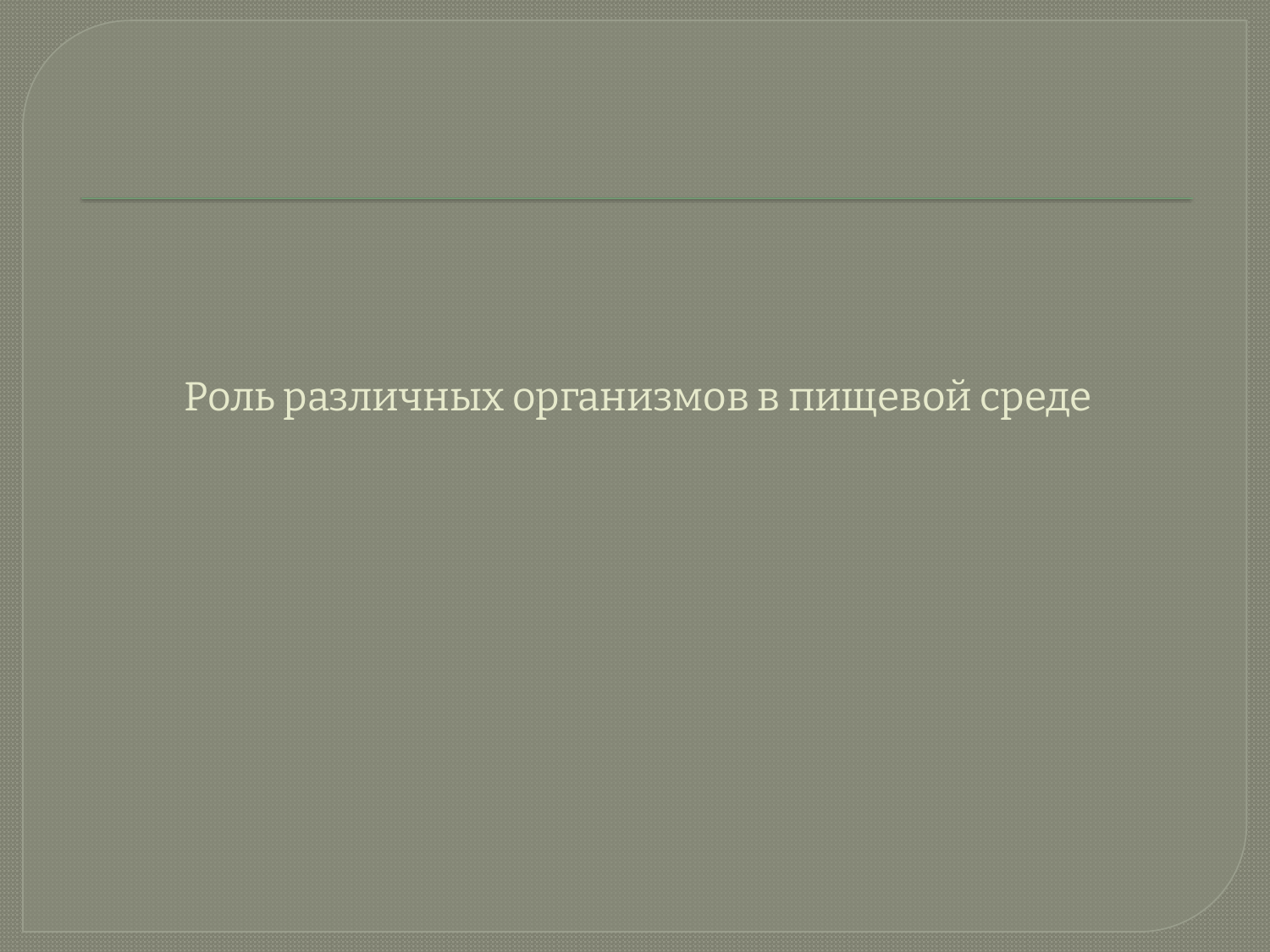

# Роль различных организмов в пищевой среде